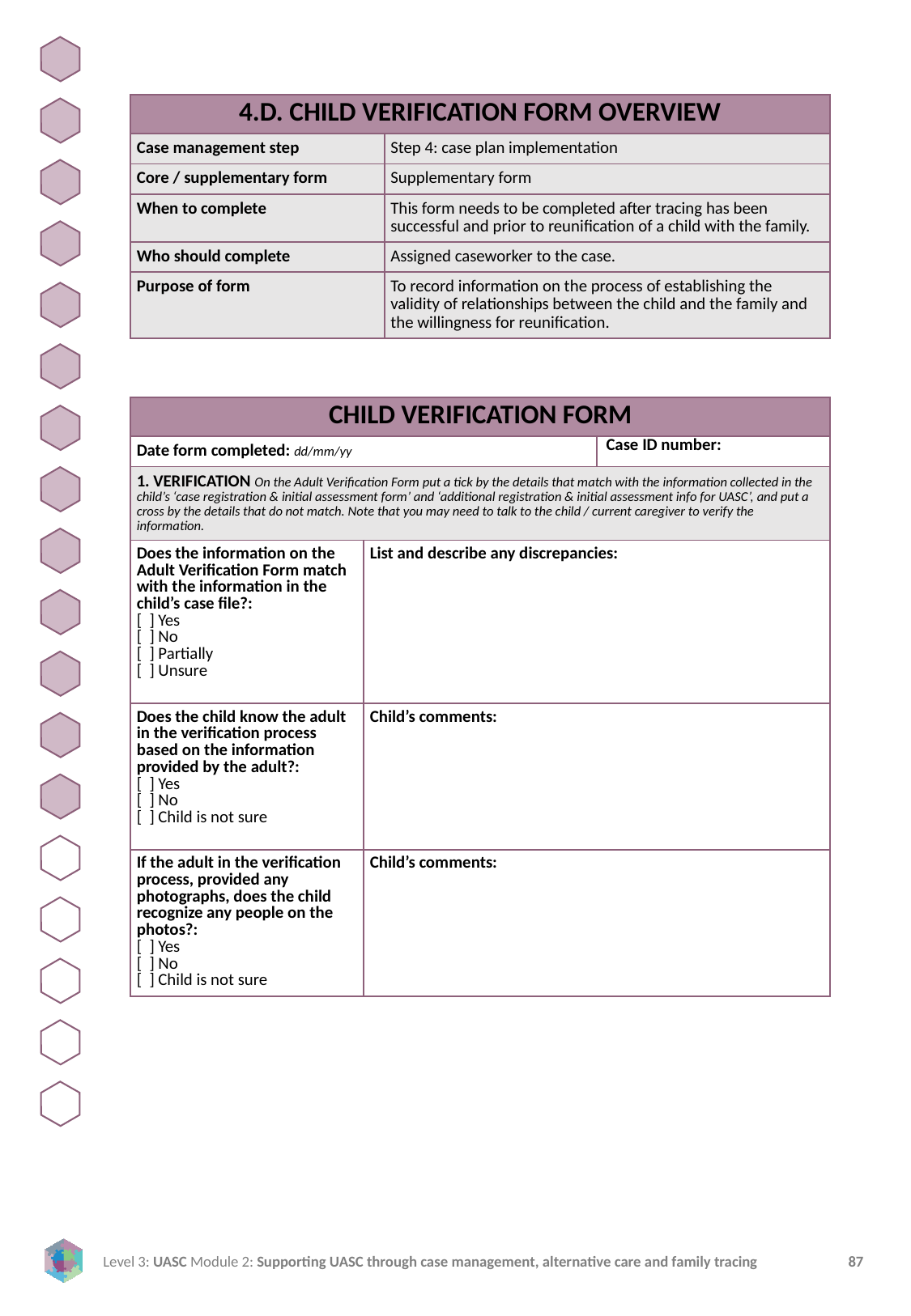

| 4.D. CHILD VERIFICATION FORM OVERVIEW |  |
| --- | --- |
| Case management step | Step 4: case plan implementation |
| Core / supplementary form | Supplementary form |
| When to complete | This form needs to be completed after tracing has been successful and prior to reunification of a child with the family. |
| Who should complete | Assigned caseworker to the case. |
| Purpose of form | To record information on the process of establishing the validity of relationships between the child and the family and the willingness for reunification. |

| CHILD VERIFICATION FORM |  |  |
| --- | --- | --- |
| Date form completed: dd/mm/yy |  | Case ID number: |
| 1. VERIFICATION On the Adult Verification Form put a tick by the details that match with the information collected in the child’s ‘case registration & initial assessment form’ and ‘additional registration & initial assessment info for UASC’, and put a cross by the details that do not match. Note that you may need to talk to the child / current caregiver to verify the information. |  |  |
| Does the information on the Adult Verification Form match with the information in the child’s case file?: [ ] Yes [ ] No [ ] Partially [ ] Unsure | List and describe any discrepancies: |  |
| Does the child know the adult in the verification process based on the information provided by the adult?: [ ] Yes [ ] No [ ] Child is not sure | Child’s comments: |  |
| If the adult in the verification process, provided any photographs, does the child recognize any people on the photos?: [ ] Yes [ ] No [ ] Child is not sure | Child’s comments: |  |